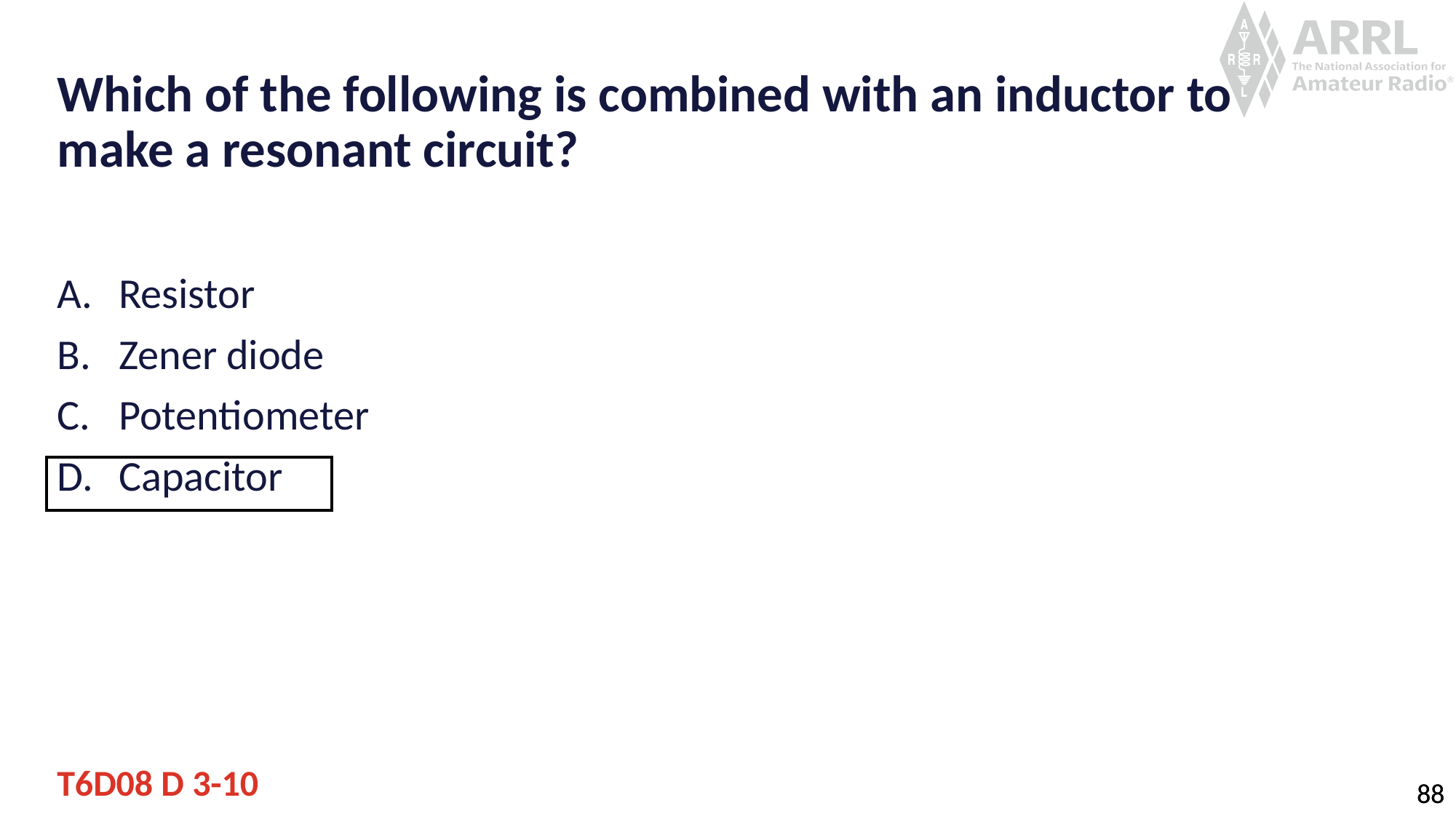

# Which of the following is combined with an inductor to make a resonant circuit?
Resistor
Zener diode
Potentiometer
Capacitor

T6D08 D 3-10